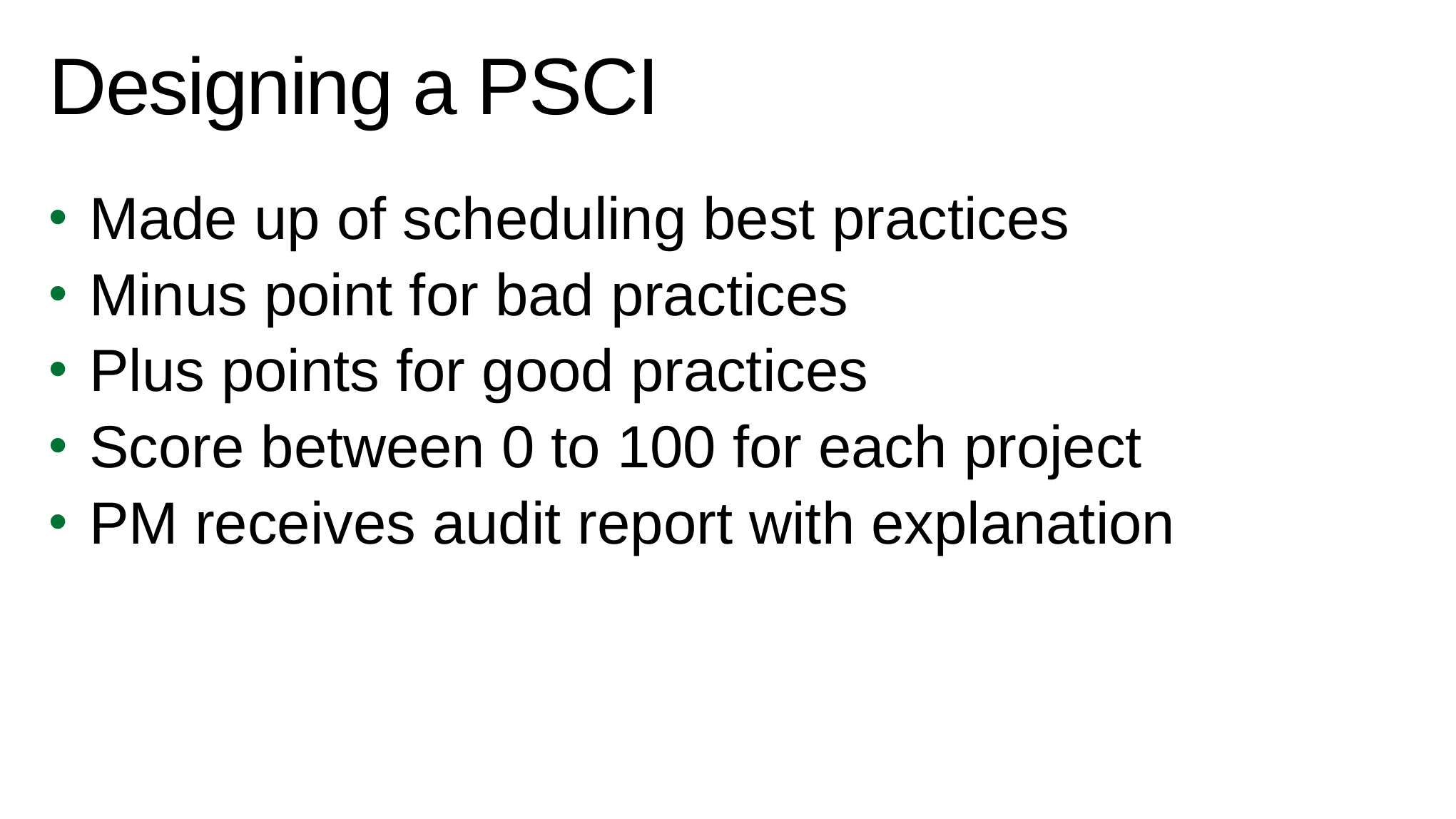

# Designing a PSCI
Made up of scheduling best practices
Minus point for bad practices
Plus points for good practices
Score between 0 to 100 for each project
PM receives audit report with explanation